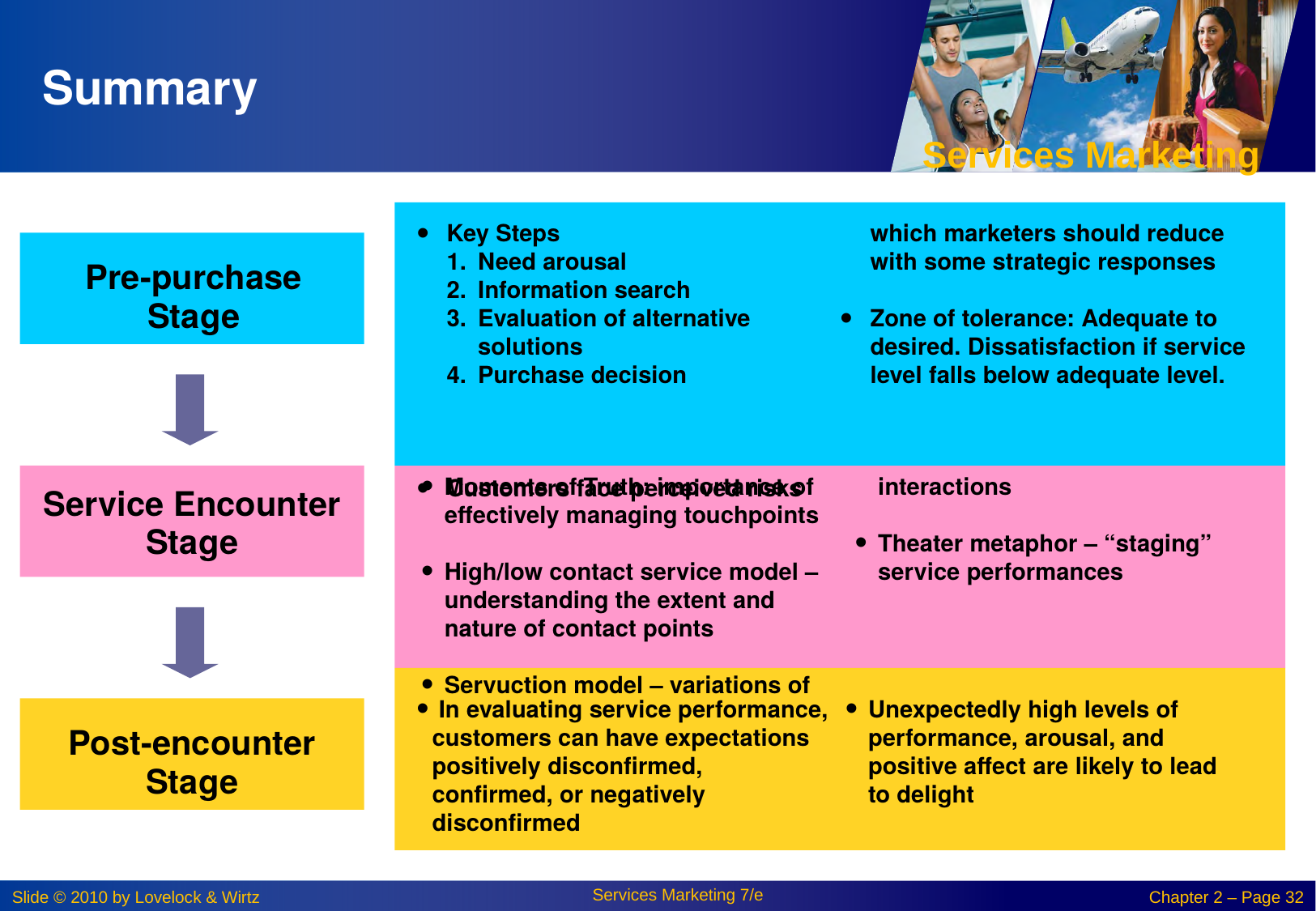

# Summary

Pre-purchase Stage

Service Encounter Stage

Post-encounter Stage

 In evaluating service performance, customers can have expectations positively disconfirmed, confirmed, or negatively disconfirmed
Unexpectedly high levels of performance, arousal, and positive affect are likely to lead to delight
Key Steps
Need arousal
Information search
Evaluation of alternative solutions
Purchase decision

Customers face perceived risks which marketers should reduce with some strategic responses

Zone of tolerance: Adequate to desired. Dissatisfaction if service level falls below adequate level.

Moments of Truth: importance of effectively managing touchpoints

High/low contact service model – understanding the extent and nature of contact points

Servuction model – variations of interactions
Theater metaphor – “staging” service performances